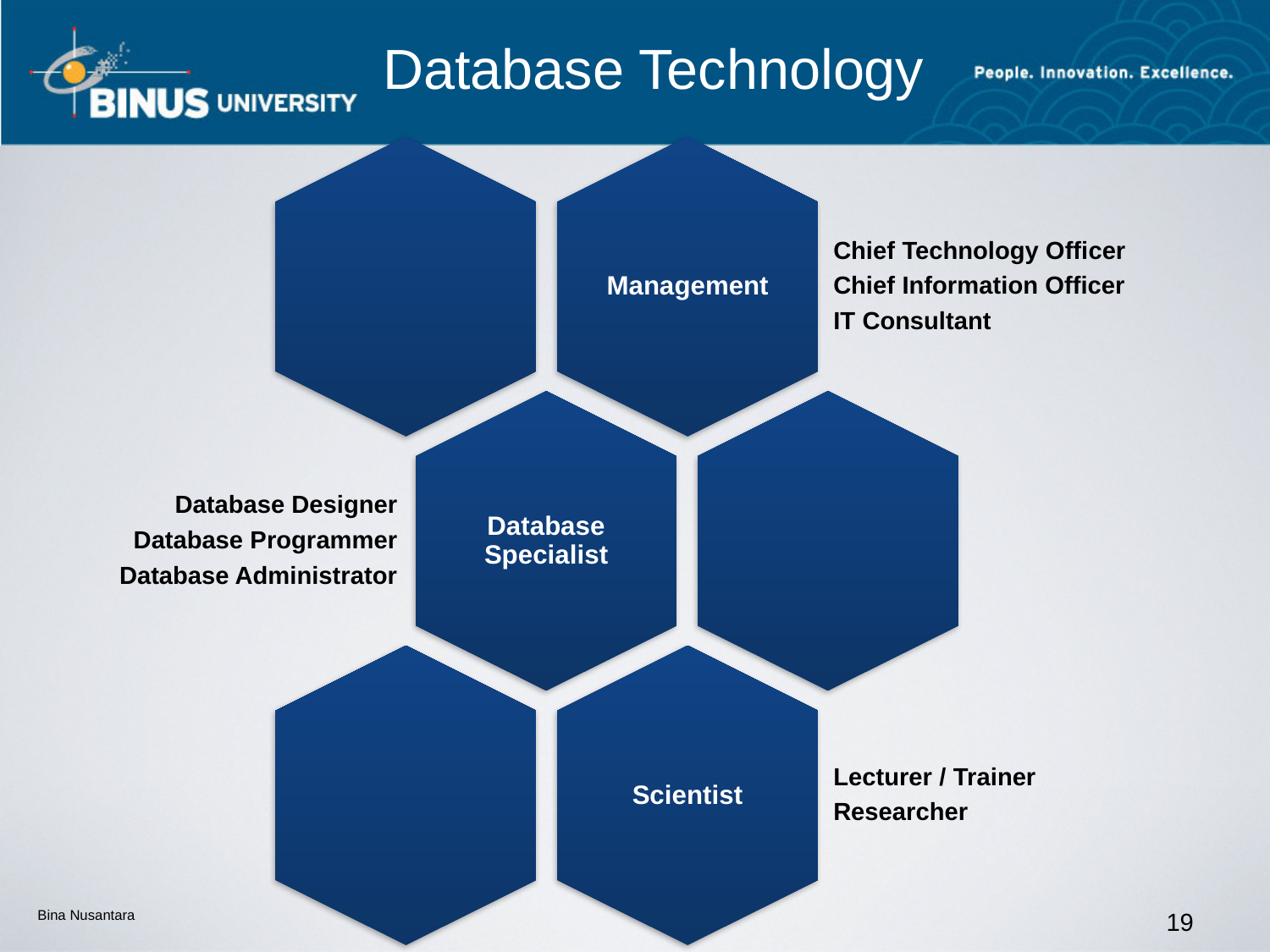

Database Technology
Management
Chief Technology Officer
Chief Information Officer
IT Consultant

Database Specialist
Database Designer
Database Programmer
Database Administrator

Scientist
Lecturer / Trainer
Researcher

Bina Nusantara
19